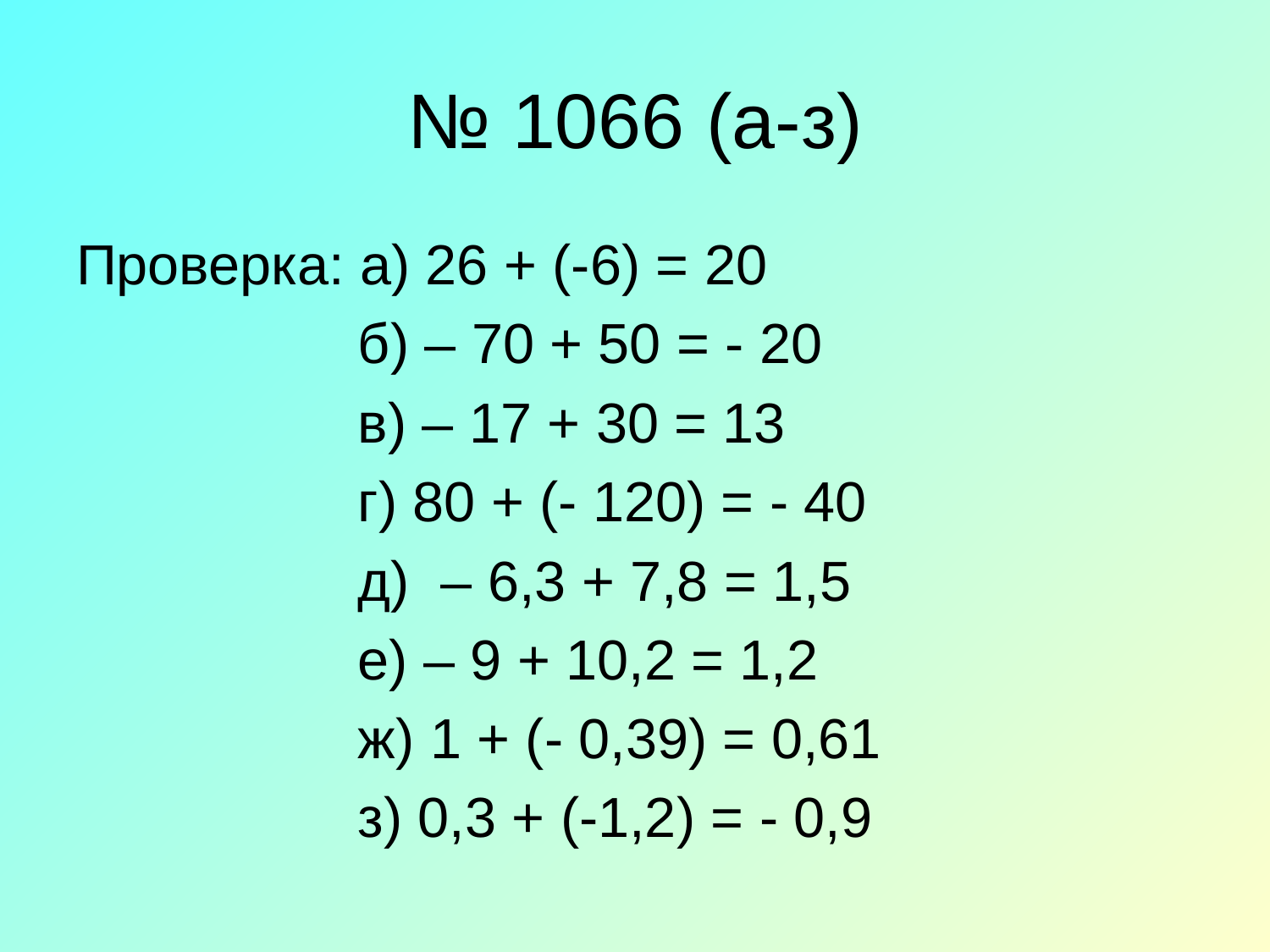

# № 1066 (а-з)
Проверка: а) 26 + (-6) = 20
                  б) – 70 + 50 = - 20
                  в) – 17 + 30 = 13
                  г) 80 + (- 120) = - 40
                  д)  – 6,3 + 7,8 = 1,5
                  е) – 9 + 10,2 = 1,2
                  ж) 1 + (- 0,39) = 0,61
                  з) 0,3 + (-1,2) = - 0,9